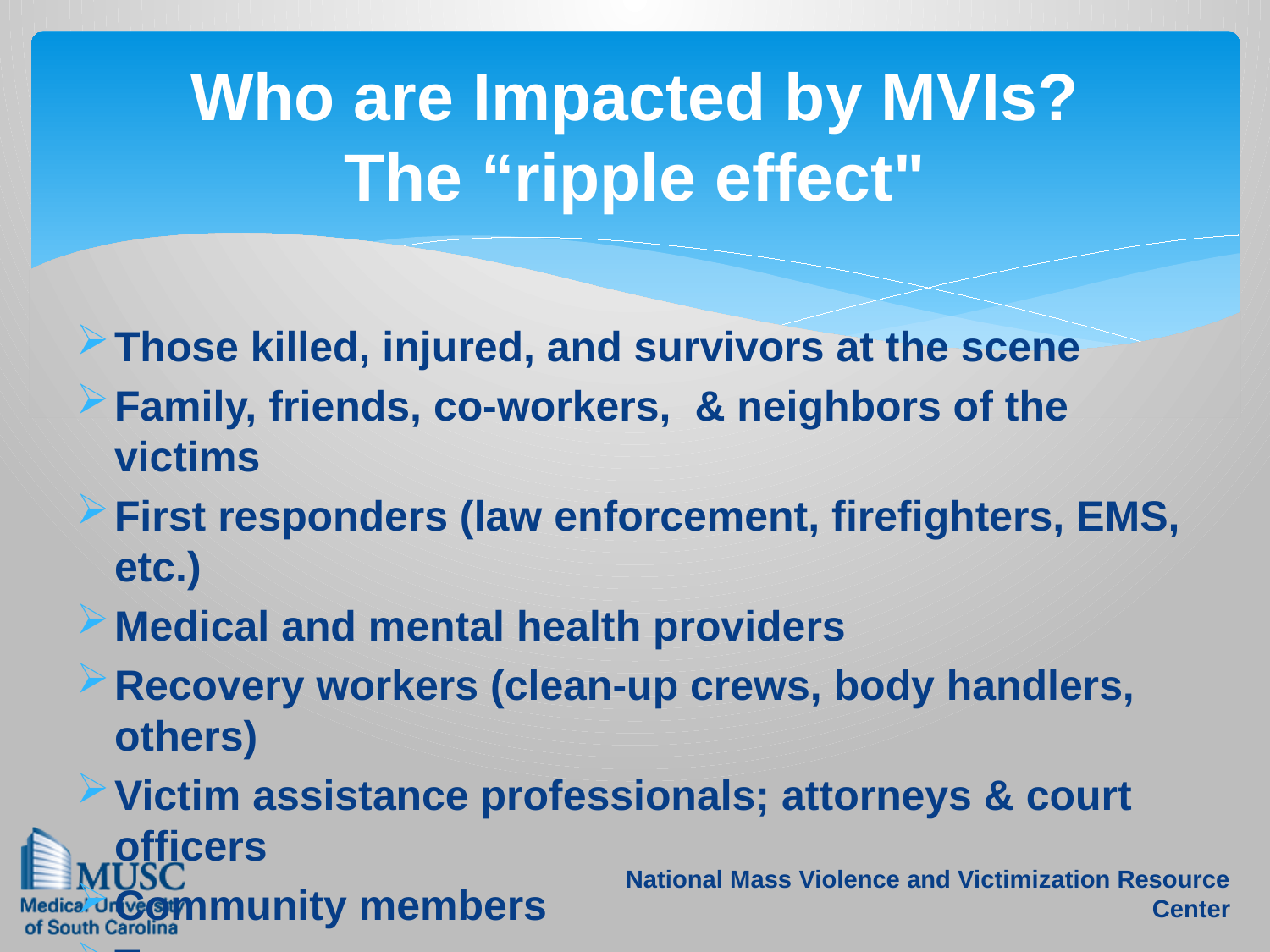

# Who are Impacted by MVIs? The “ripple effect"

Those killed, injured, and survivors at the scene
Family, friends, co-workers,  & neighbors of the victims
First responders (law enforcement, firefighters, EMS, etc.)
Medical and mental health providers
Recovery workers (clean-up crews, body handlers, others)
Victim assistance professionals; attorneys & court officers
Community members
Taxpayers
National Mass Violence and Victimization Resource Center